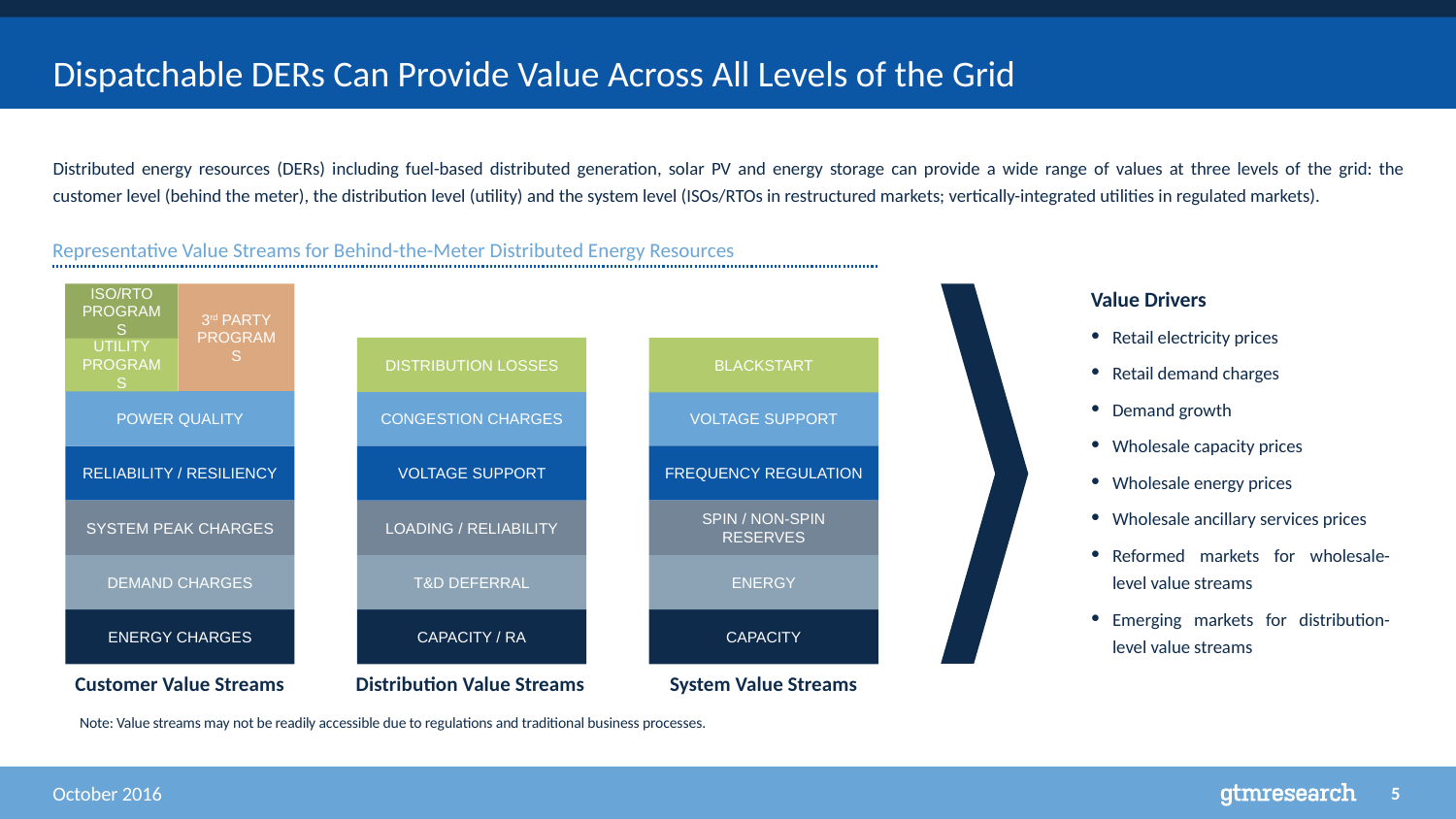

# Dispatchable DERs Can Provide Value Across All Levels of the Grid
Distributed energy resources (DERs) including fuel-based distributed generation, solar PV and energy storage can provide a wide range of values at three levels of the grid: the customer level (behind the meter), the distribution level (utility) and the system level (ISOs/RTOs in restructured markets; vertically-integrated utilities in regulated markets).
Representative Value Streams for Behind-the-Meter Distributed Energy Resources
3rd PARTY PROGRAMS

ISO/RTO PROGRAMS
Value Drivers
Retail electricity prices
Retail demand charges
Demand growth
Wholesale capacity prices
Wholesale energy prices
Wholesale ancillary services prices
Reformed markets for wholesale-level value streams
Emerging markets for distribution-level value streams
UTILITY PROGRAMS
DISTRIBUTION LOSSES
BLACKSTART
VOLTAGE SUPPORT
POWER QUALITY
CONGESTION CHARGES
VOLTAGE SUPPORT
FREQUENCY REGULATION
RELIABILITY / RESILIENCY
SPIN / NON-SPIN RESERVES
SYSTEM PEAK CHARGES
LOADING / RELIABILITY
ENERGY
DEMAND CHARGES
T&D DEFERRAL
CAPACITY
ENERGY CHARGES
CAPACITY / RA
Customer Value Streams
Distribution Value Streams
System Value Streams
Note: Value streams may not be readily accessible due to regulations and traditional business processes.